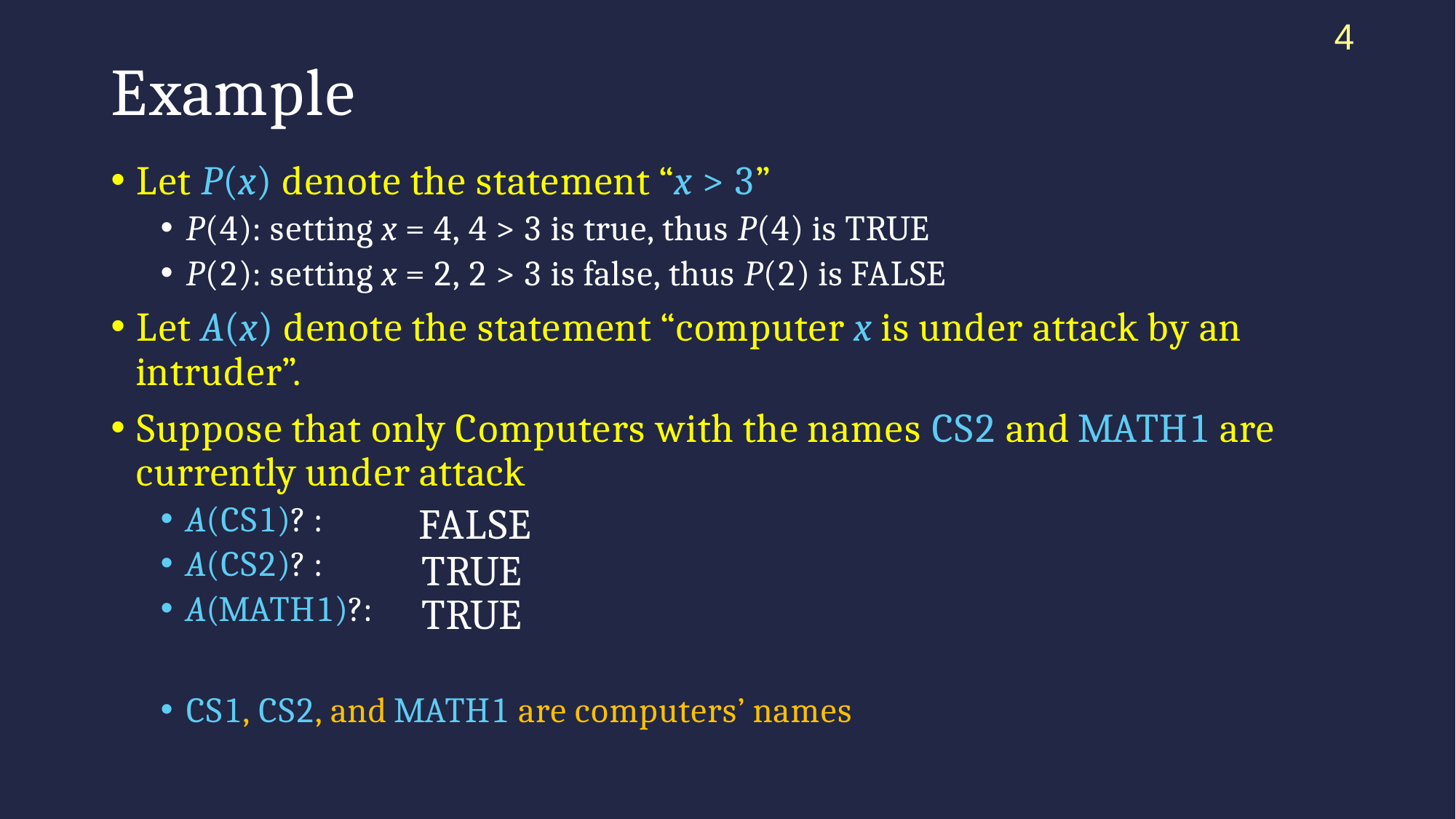

4
# Example
Let P(x) denote the statement “x > 3”
P(4): setting x = 4, 4 > 3 is true, thus P(4) is TRUE
P(2): setting x = 2, 2 > 3 is false, thus P(2) is FALSE
Let A(x) denote the statement “computer x is under attack by an intruder”.
Suppose that only Computers with the names CS2 and MATH1 are currently under attack
A(CS1)? :
A(CS2)? :
A(MATH1)?:

CS1, CS2, and MATH1 are computers’ names
FALSE
TRUE
TRUE